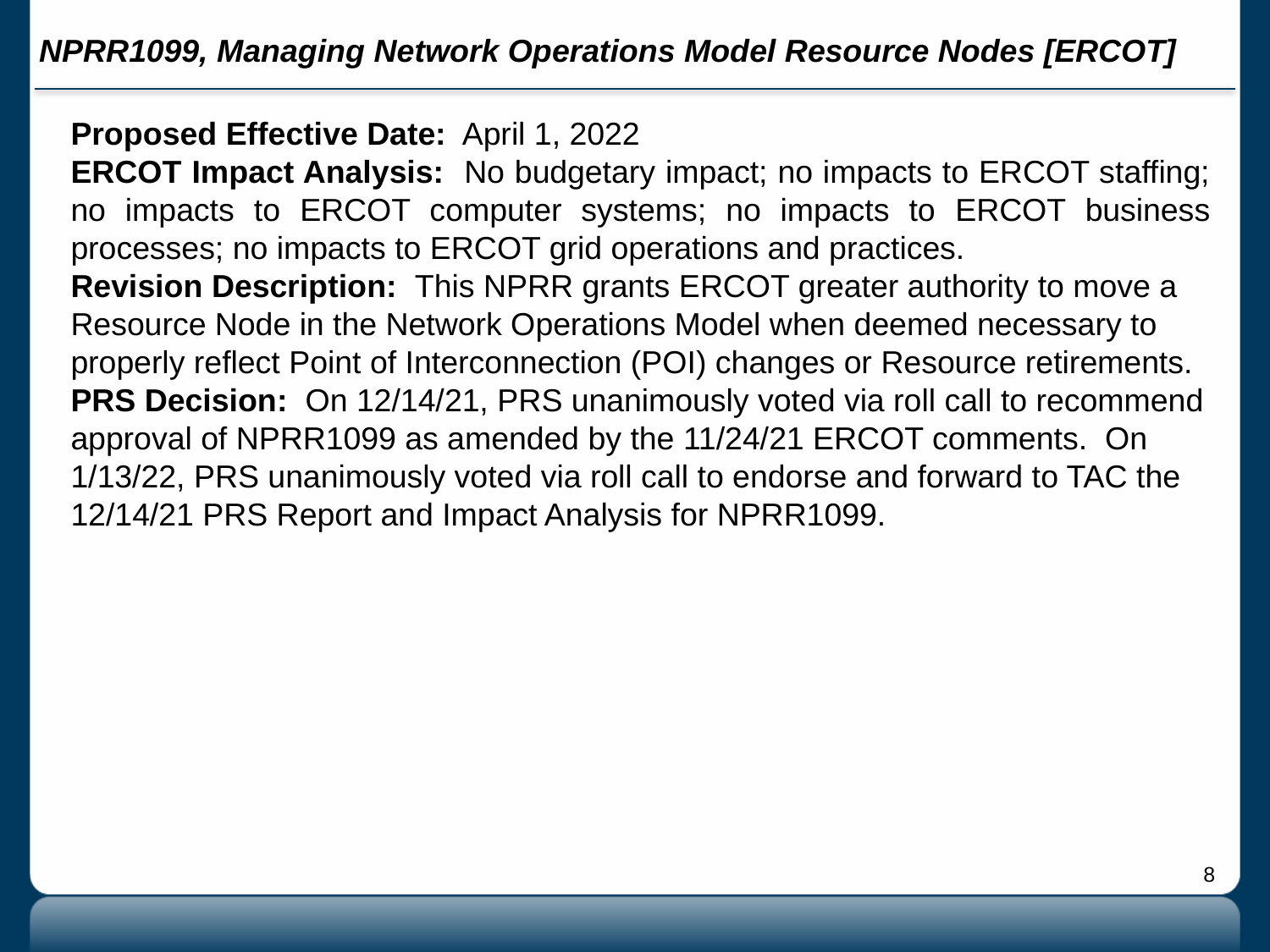

# NPRR1099, Managing Network Operations Model Resource Nodes [ERCOT]
Proposed Effective Date:  April 1, 2022
ERCOT Impact Analysis:  No budgetary impact; no impacts to ERCOT staffing; no impacts to ERCOT computer systems; no impacts to ERCOT business processes; no impacts to ERCOT grid operations and practices.
Revision Description:  This NPRR grants ERCOT greater authority to move a Resource Node in the Network Operations Model when deemed necessary to properly reflect Point of Interconnection (POI) changes or Resource retirements.
PRS Decision:  On 12/14/21, PRS unanimously voted via roll call to recommend approval of NPRR1099 as amended by the 11/24/21 ERCOT comments.  On 1/13/22, PRS unanimously voted via roll call to endorse and forward to TAC the 12/14/21 PRS Report and Impact Analysis for NPRR1099.